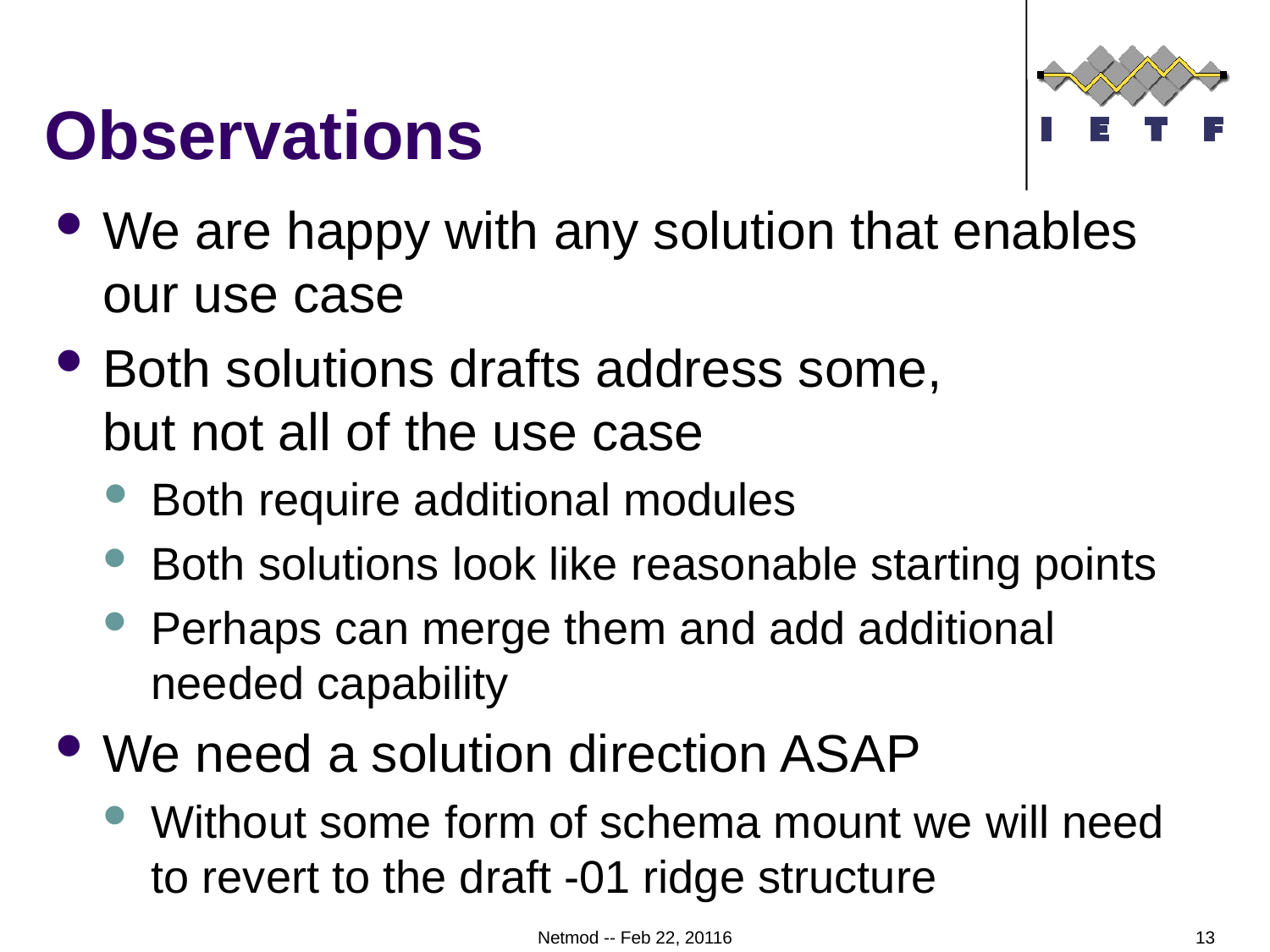

# Observations
We are happy with any solution that enables our use case
Both solutions drafts address some,
but not all of the use case
Both require additional modules
Both solutions look like reasonable starting points
Perhaps can merge them and add additional needed capability
We need a solution direction ASAP
Without some form of schema mount we will need to revert to the draft -01 ridge structure

Netmod -- Feb 22, 20116
13